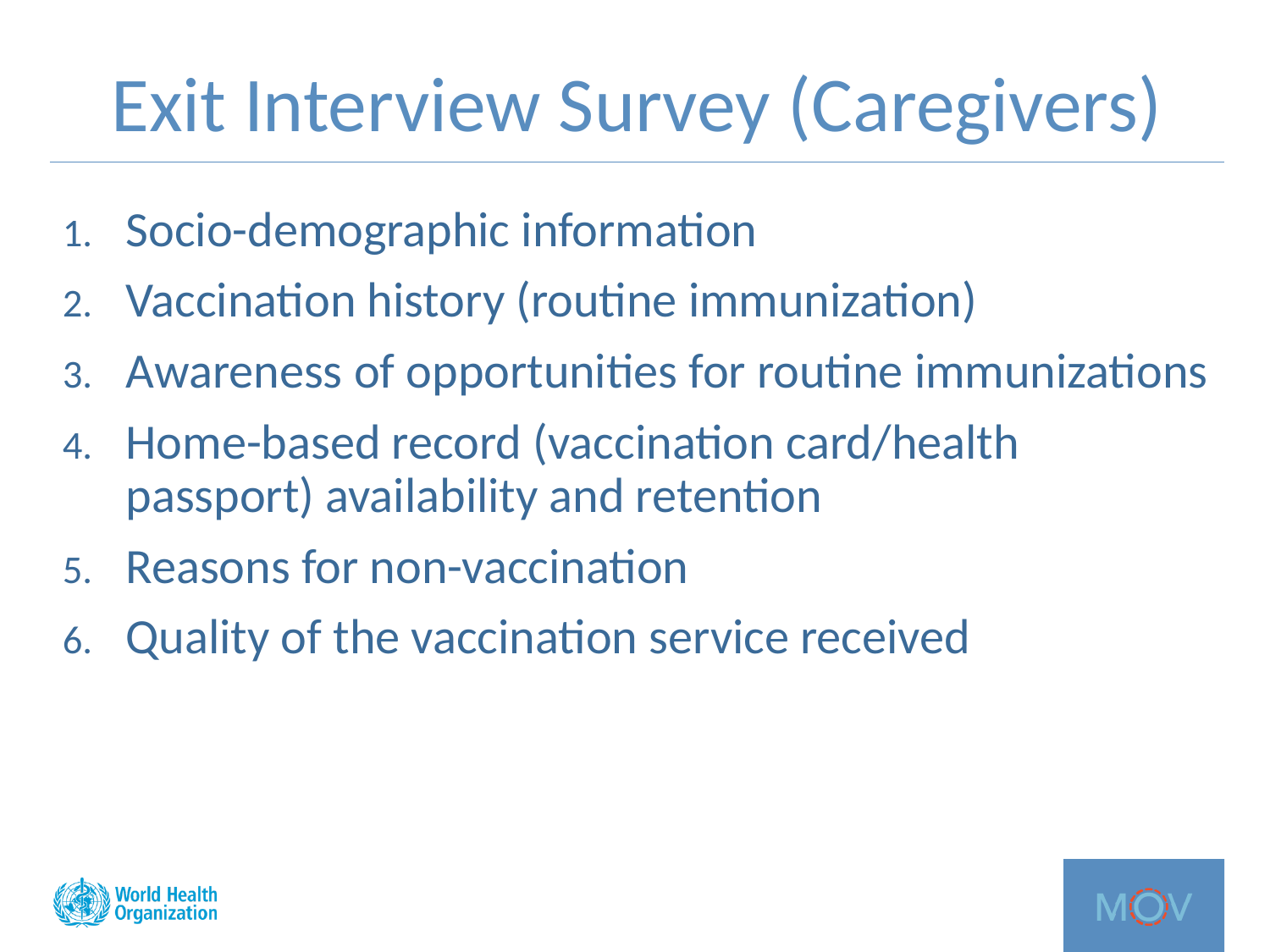

# Exit Interview Survey (Caregivers)
Socio-demographic information
Vaccination history (routine immunization)
Awareness of opportunities for routine immunizations
Home-based record (vaccination card/health passport) availability and retention
Reasons for non-vaccination
Quality of the vaccination service received